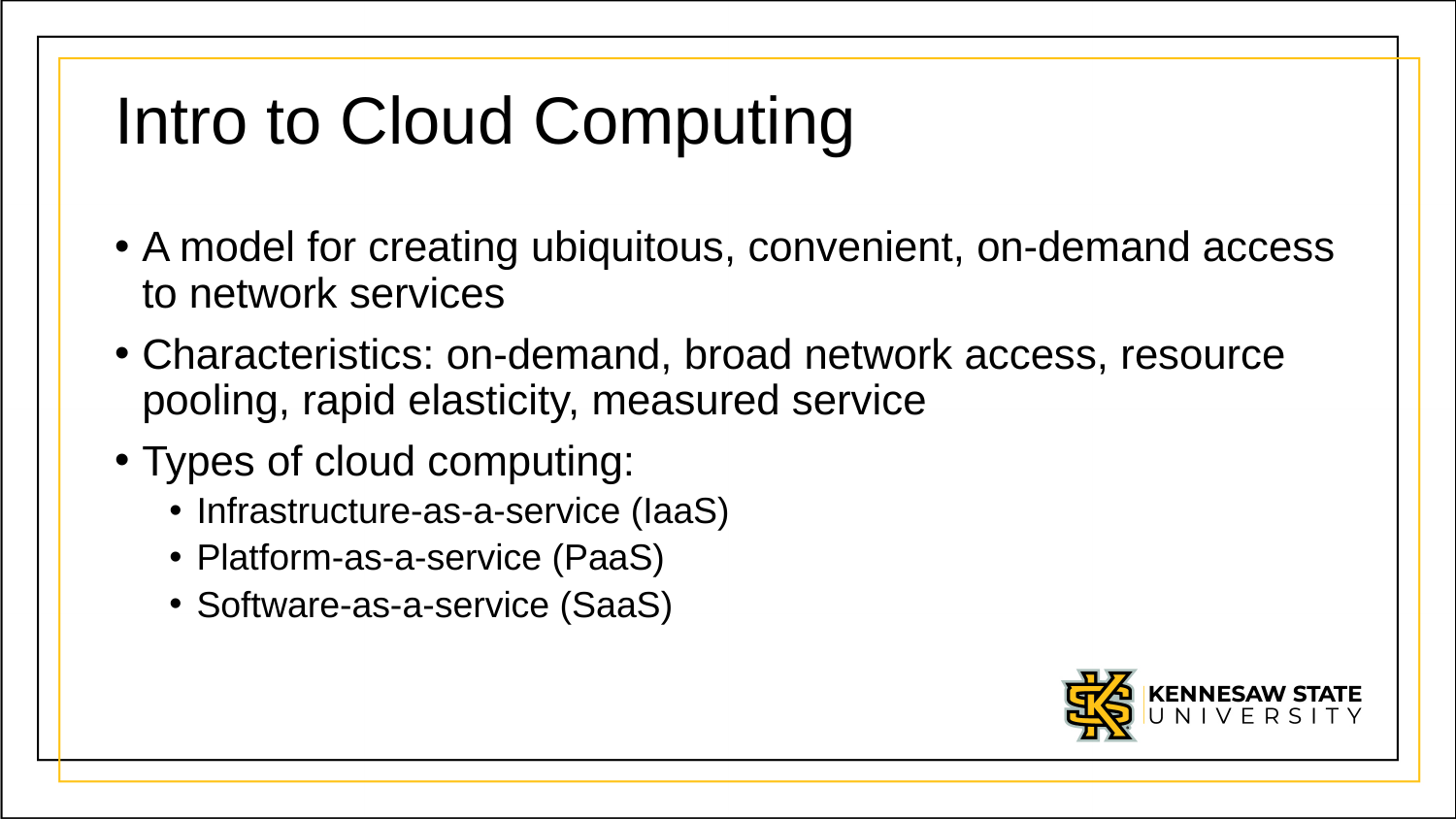

# Intro to Cloud Computing
A model for creating ubiquitous, convenient, on-demand access to network services
Characteristics: on-demand, broad network access, resource pooling, rapid elasticity, measured service
Types of cloud computing:
Infrastructure-as-a-service (IaaS)
Platform-as-a-service (PaaS)
Software-as-a-service (SaaS)